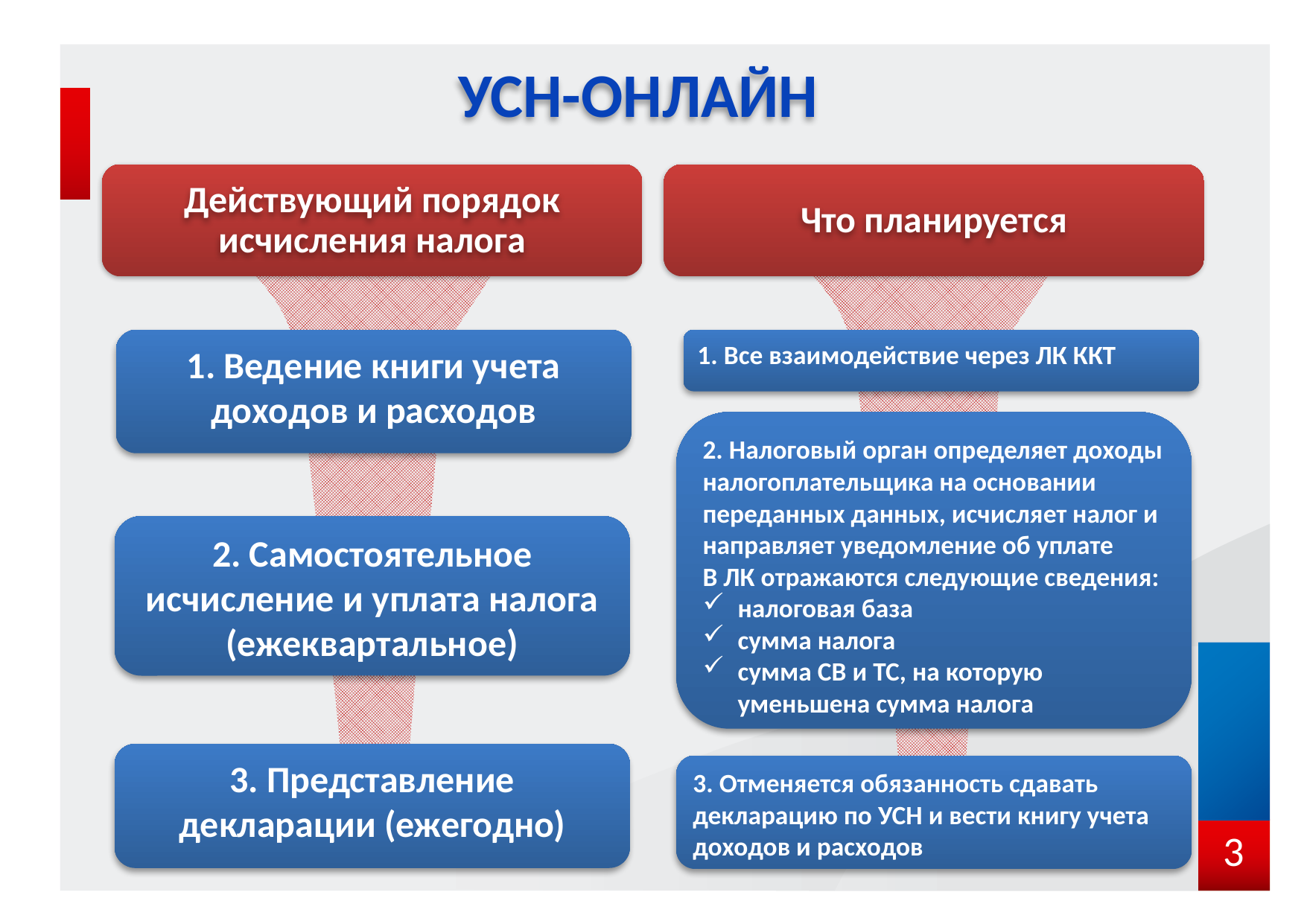

УСН-ОНЛАЙН

Действующий порядок исчисления налога

Что планируется
1. Ведение книги учета доходов и расходов
1. Все взаимодействие через ЛК ККТ

2. Налоговый орган определяет доходы налогоплательщика на основании переданных данных, исчисляет налог и направляет уведомление об уплате
В ЛК отражаются следующие сведения:
налоговая база
сумма налога
сумма СВ и ТС, на которую уменьшена сумма налога

2. Самостоятельное исчисление и уплата налога (ежеквартальное)

3. Представление декларации (ежегодно)

3. Отменяется обязанность сдавать декларацию по УСН и вести книгу учета доходов и расходов

3